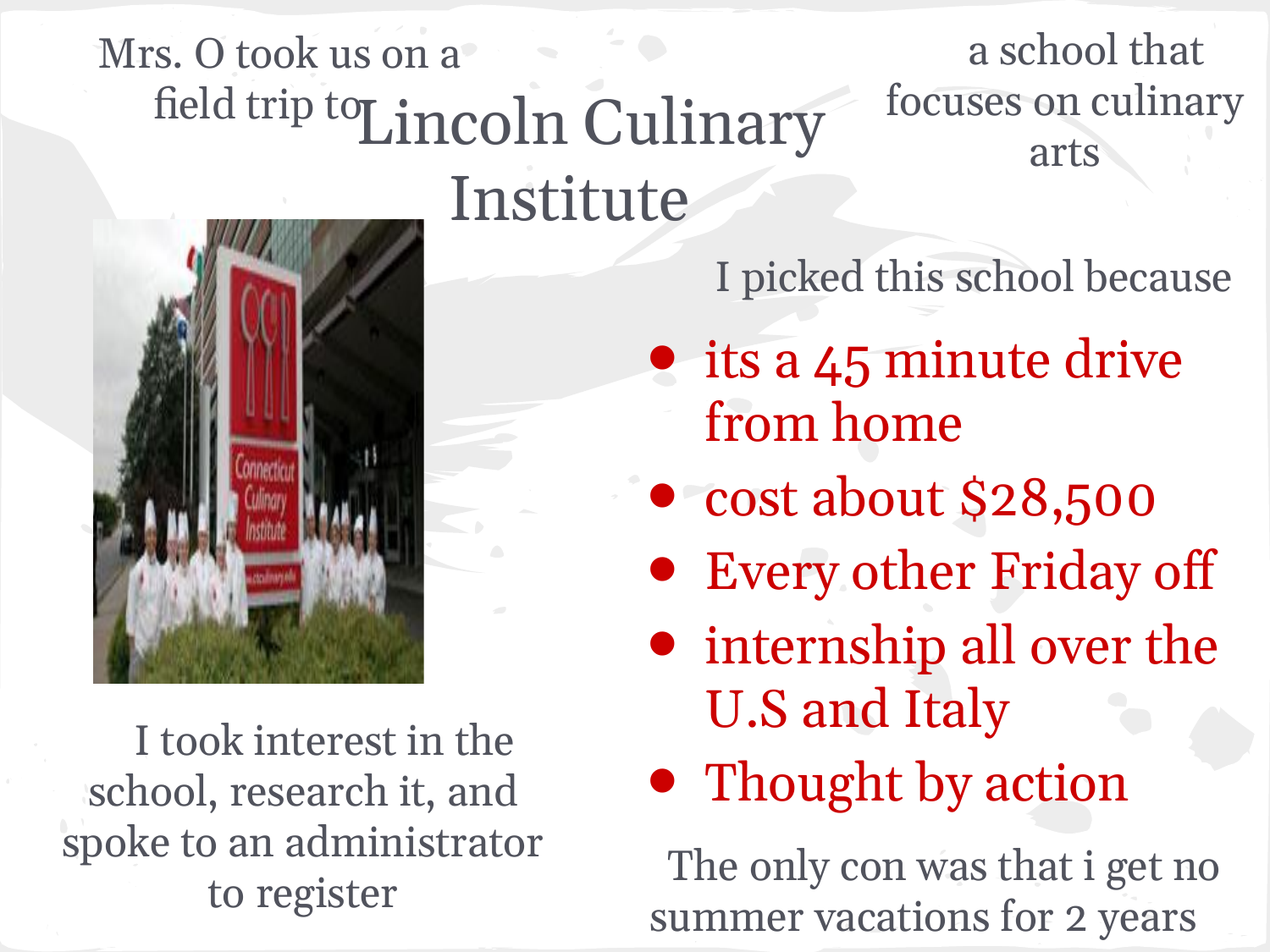

Mrs. O took us on a field trip to
a school that focuses on culinary arts
# Lincoln Culinary Institute

I picked this school because
its a 45 minute drive from home
cost about $28,500
Every other Friday off
internship all over the U.S and Italy
Thought by action
I took interest in the school, research it, and spoke to an administrator to register
The only con was that i get no summer vacations for 2 years